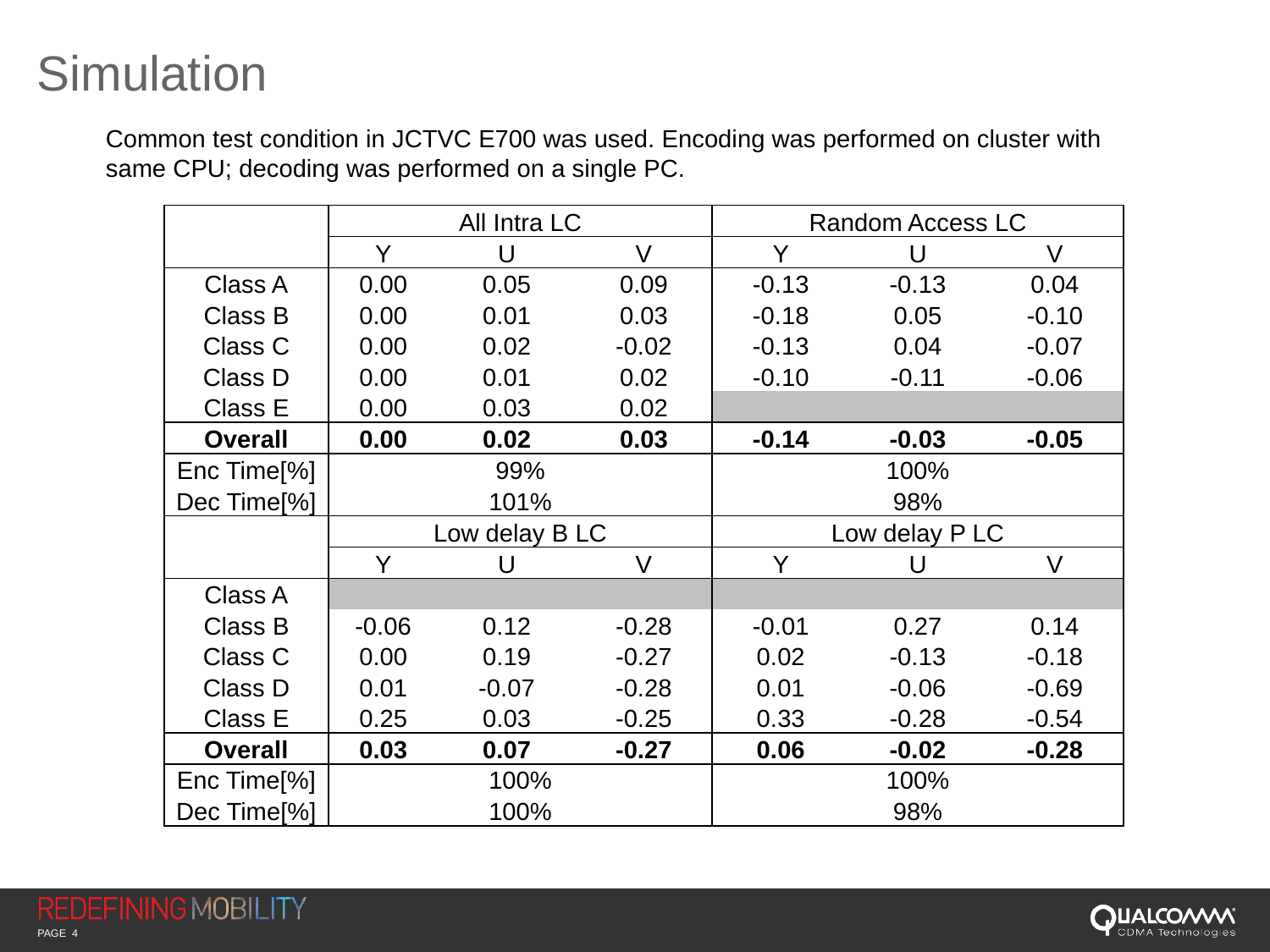

# Simulation
Common test condition in JCTVC E700 was used. Encoding was performed on cluster with same CPU; decoding was performed on a single PC.
|  | All Intra LC |  |  | Random Access LC |  |  |
| --- | --- | --- | --- | --- | --- | --- |
|  | Y | U | V | Y | U | V |
| Class A | 0.00 | 0.05 | 0.09 | -0.13 | -0.13 | 0.04 |
| Class B | 0.00 | 0.01 | 0.03 | -0.18 | 0.05 | -0.10 |
| Class C | 0.00 | 0.02 | -0.02 | -0.13 | 0.04 | -0.07 |
| Class D | 0.00 | 0.01 | 0.02 | -0.10 | -0.11 | -0.06 |
| Class E | 0.00 | 0.03 | 0.02 |  |  |  |
| Overall | 0.00 | 0.02 | 0.03 | -0.14 | -0.03 | -0.05 |
| Enc Time[%] | 99% |  |  | 100% |  |  |
| Dec Time[%] | 101% |  |  | 98% |  |  |
|  | Low delay B LC |  |  | Low delay P LC |  |  |
|  | Y | U | V | Y | U | V |
| Class A |  |  |  |  |  |  |
| Class B | -0.06 | 0.12 | -0.28 | -0.01 | 0.27 | 0.14 |
| Class C | 0.00 | 0.19 | -0.27 | 0.02 | -0.13 | -0.18 |
| Class D | 0.01 | -0.07 | -0.28 | 0.01 | -0.06 | -0.69 |
| Class E | 0.25 | 0.03 | -0.25 | 0.33 | -0.28 | -0.54 |
| Overall | 0.03 | 0.07 | -0.27 | 0.06 | -0.02 | -0.28 |
| Enc Time[%] | 100% |  |  | 100% |  |  |
| Dec Time[%] | 100% |  |  | 98% |  |  |